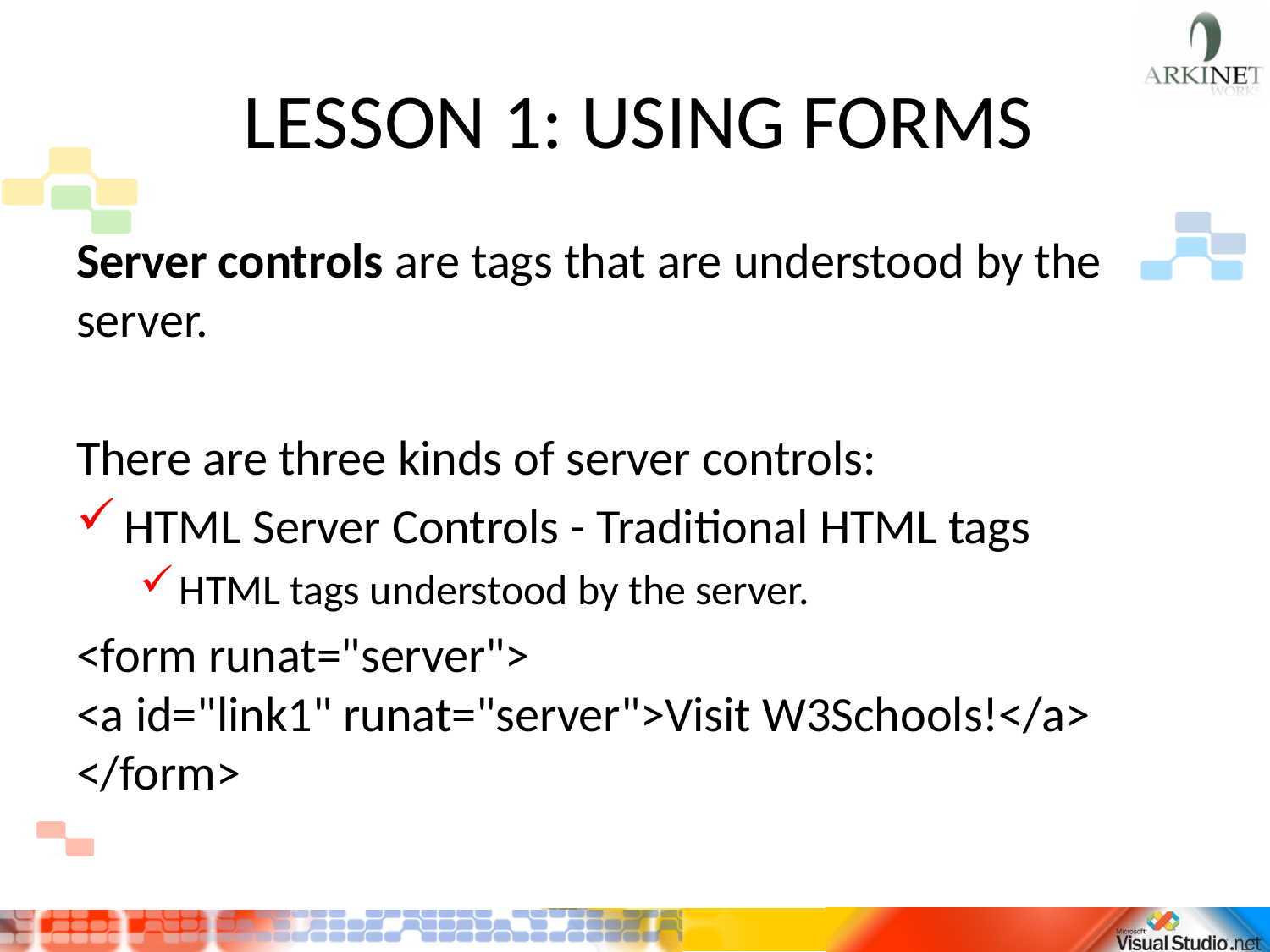

# LESSON 1: USING FORMS
Server controls are tags that are understood by the server.

There are three kinds of server controls:
HTML Server Controls - Traditional HTML tags
HTML tags understood by the server.
<form runat="server">
<a id="link1" runat="server">Visit W3Schools!</a>
</form>